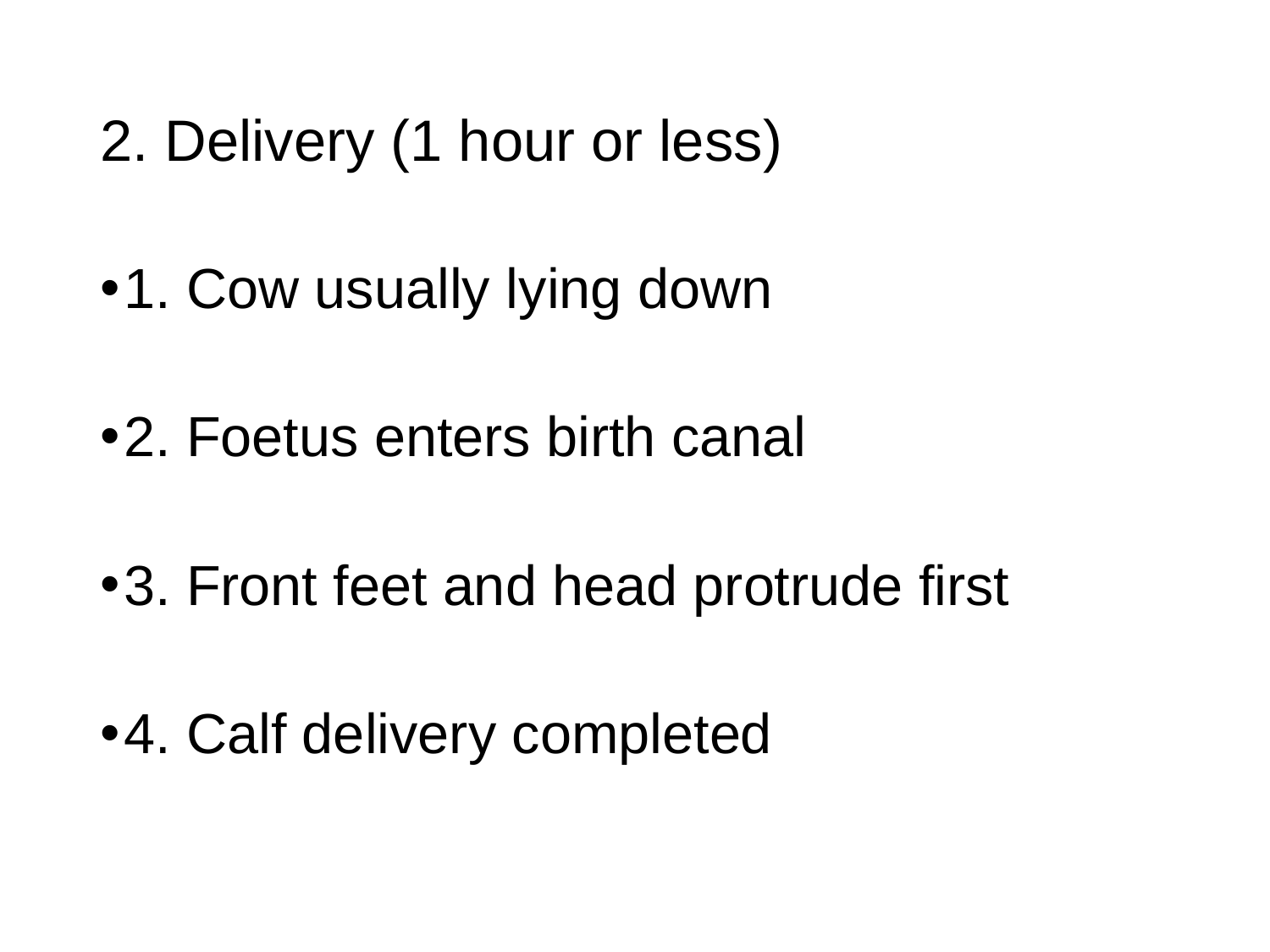

# 2. Delivery (1 hour or less)
1. Cow usually lying down

2. Foetus enters birth canal

3. Front feet and head protrude first

4. Calf delivery completed